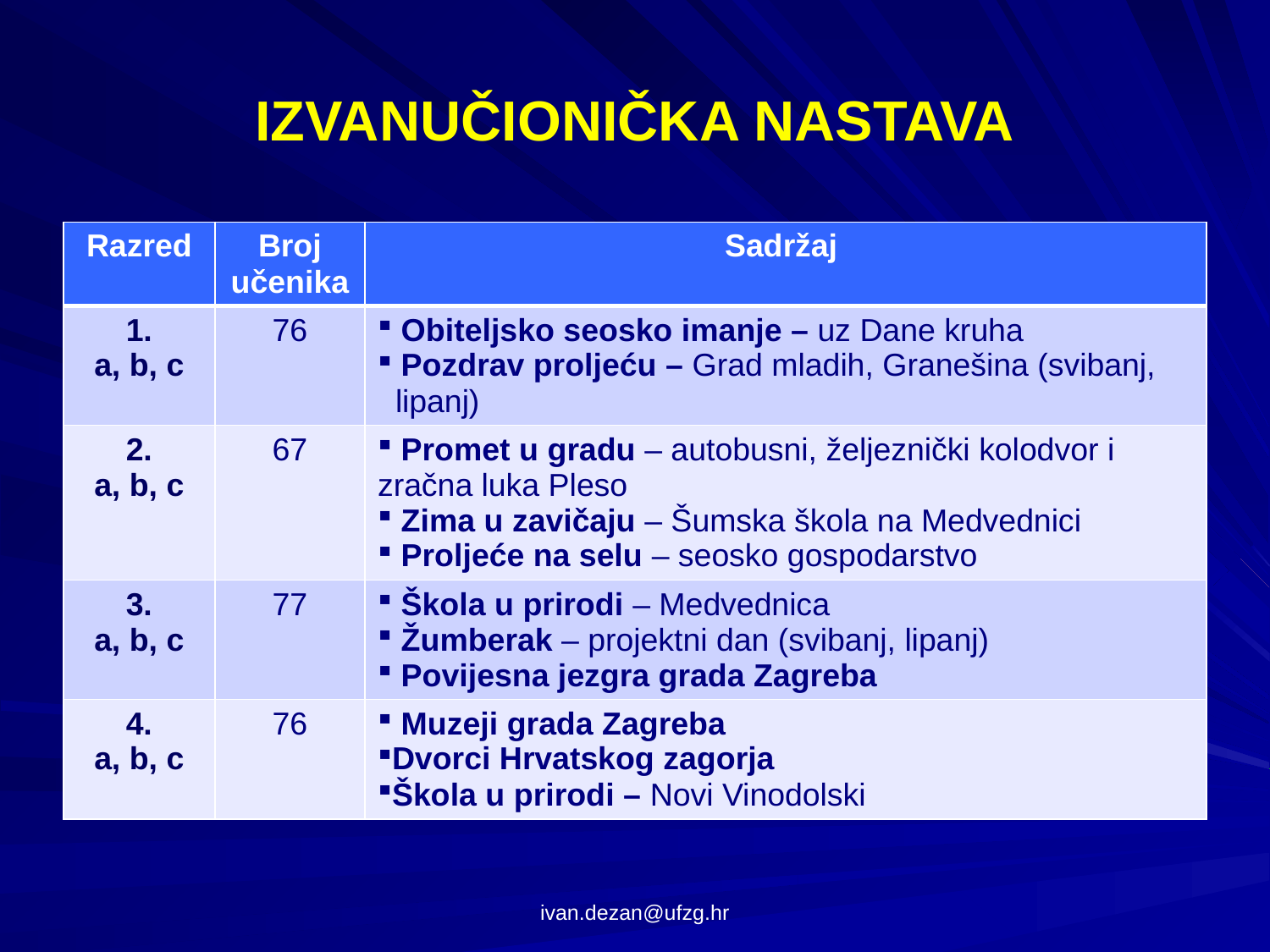

# IZVANUČIONIČKA NASTAVA
| Razred | Broj učenika | Sadržaj |
| --- | --- | --- |
| 1. a, b, c | 76 | Obiteljsko seosko imanje – uz Dane kruha Pozdrav proljeću – Grad mladih, Granešina (svibanj, lipanj) |
| 2. a, b, c | 67 | Promet u gradu – autobusni, željeznički kolodvor i zračna luka Pleso Zima u zavičaju – Šumska škola na Medvednici Proljeće na selu – seosko gospodarstvo |
| 3. a, b, c | 77 | Škola u prirodi – Medvednica Žumberak – projektni dan (svibanj, lipanj) Povijesna jezgra grada Zagreba |
| 4. a, b, c | 76 | Muzeji grada Zagreba Dvorci Hrvatskog zagorja Škola u prirodi – Novi Vinodolski |
ivan.dezan@ufzg.hr